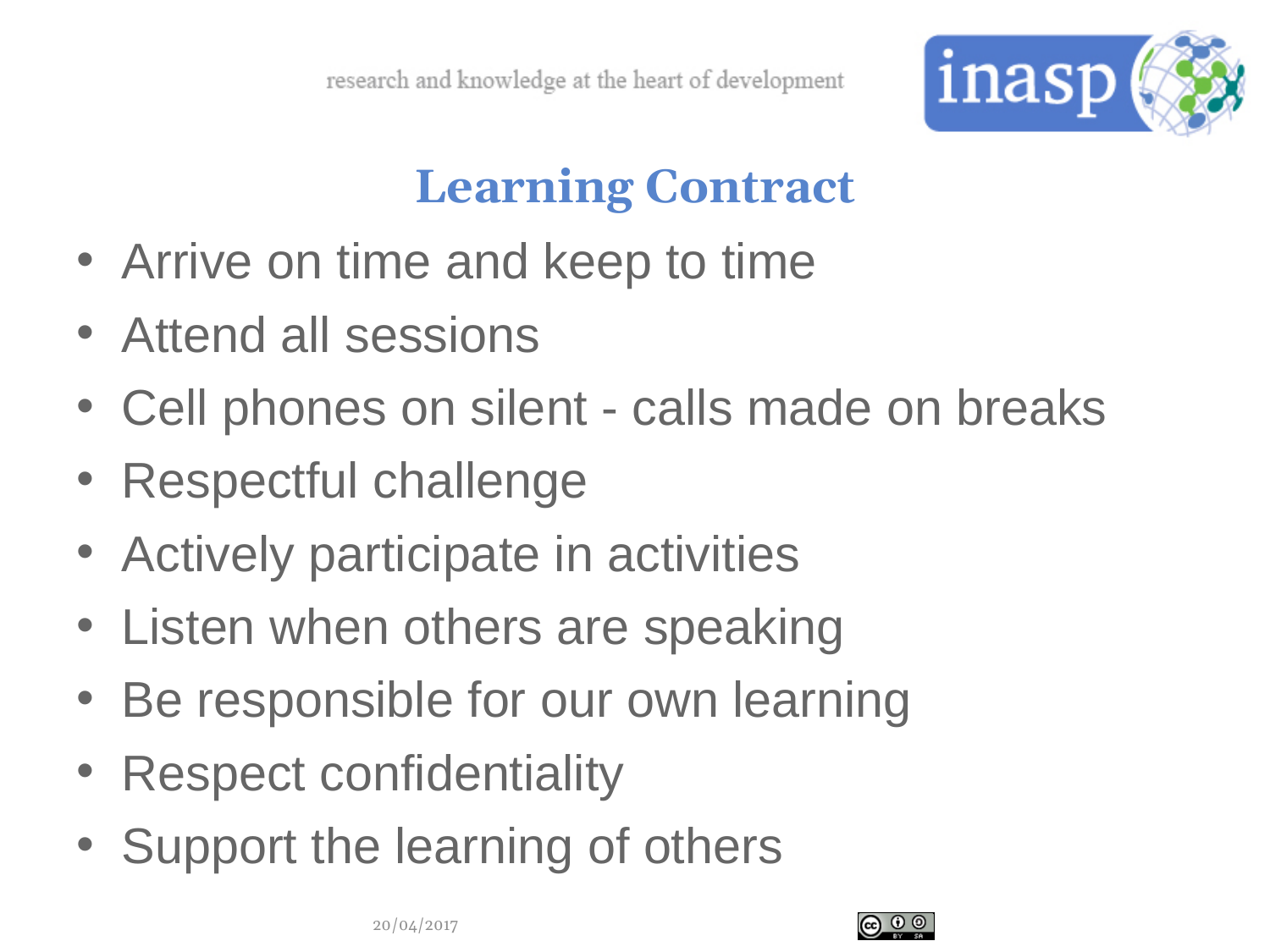

Learning Contract
Arrive on time and keep to time
Attend all sessions
Cell phones on silent - calls made on breaks
Respectful challenge
Actively participate in activities
Listen when others are speaking
Be responsible for our own learning
Respect confidentiality
Support the learning of others
20/04/2017